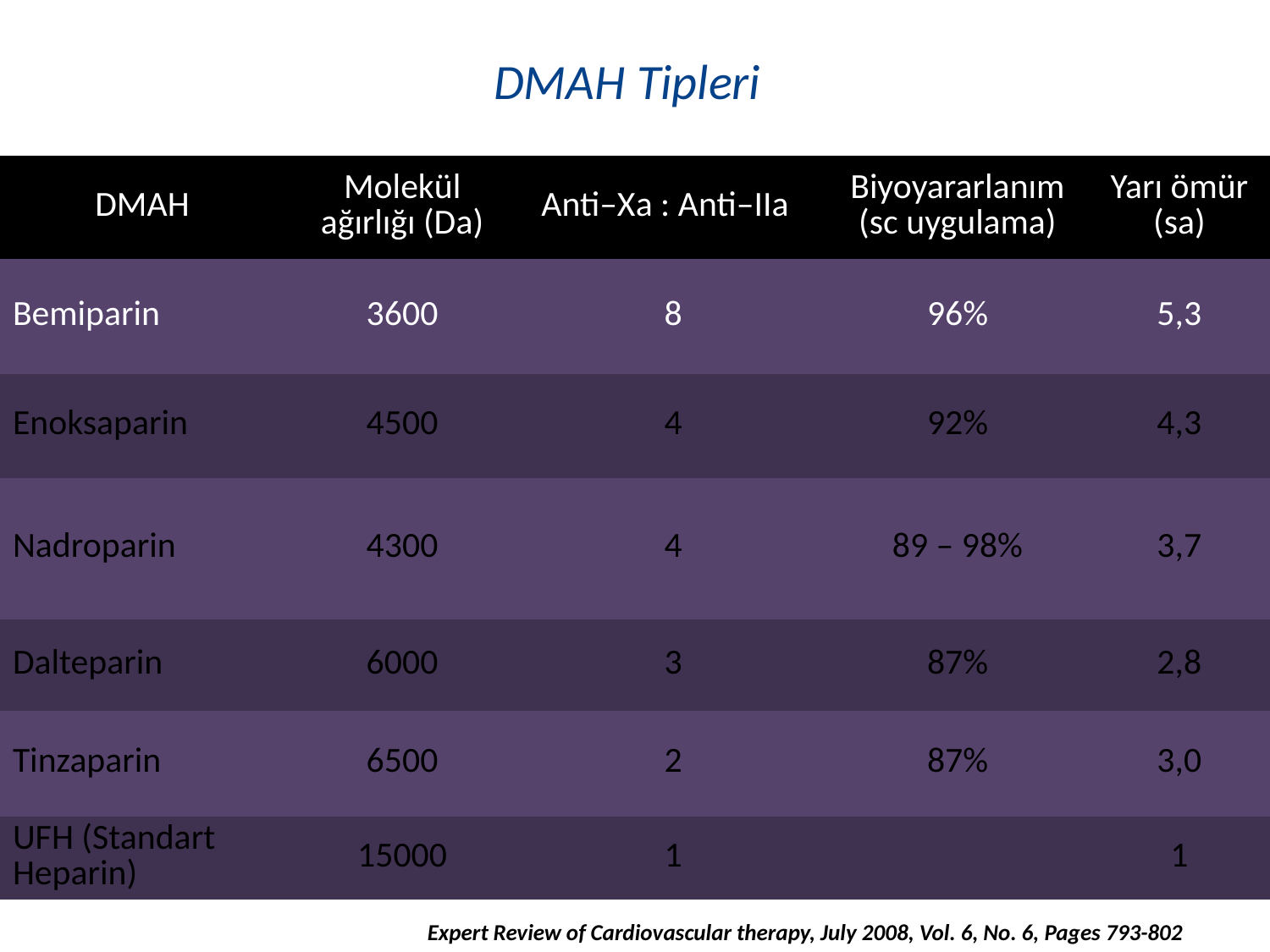

# DMAH Tipleri
| DMAH | Molekül ağırlığı (Da) | Anti–Xa : Anti–IIa | Biyoyararlanım (sc uygulama) | Yarı ömür (sa) |
| --- | --- | --- | --- | --- |
| Bemiparin | 3600 | 8 | 96% | 5,3 |
| Enoksaparin | 4500 | 4 | 92% | 4,3 |
| Nadroparin | 4300 | 4 | 89 – 98% | 3,7 |
| Dalteparin | 6000 | 3 | 87% | 2,8 |
| Tinzaparin | 6500 | 2 | 87% | 3,0 |
| UFH (Standart Heparin) | 15000 | 1 |  | 1 |
Expert Review of Cardiovascular therapy, July 2008, Vol. 6, No. 6, Pages 793-802